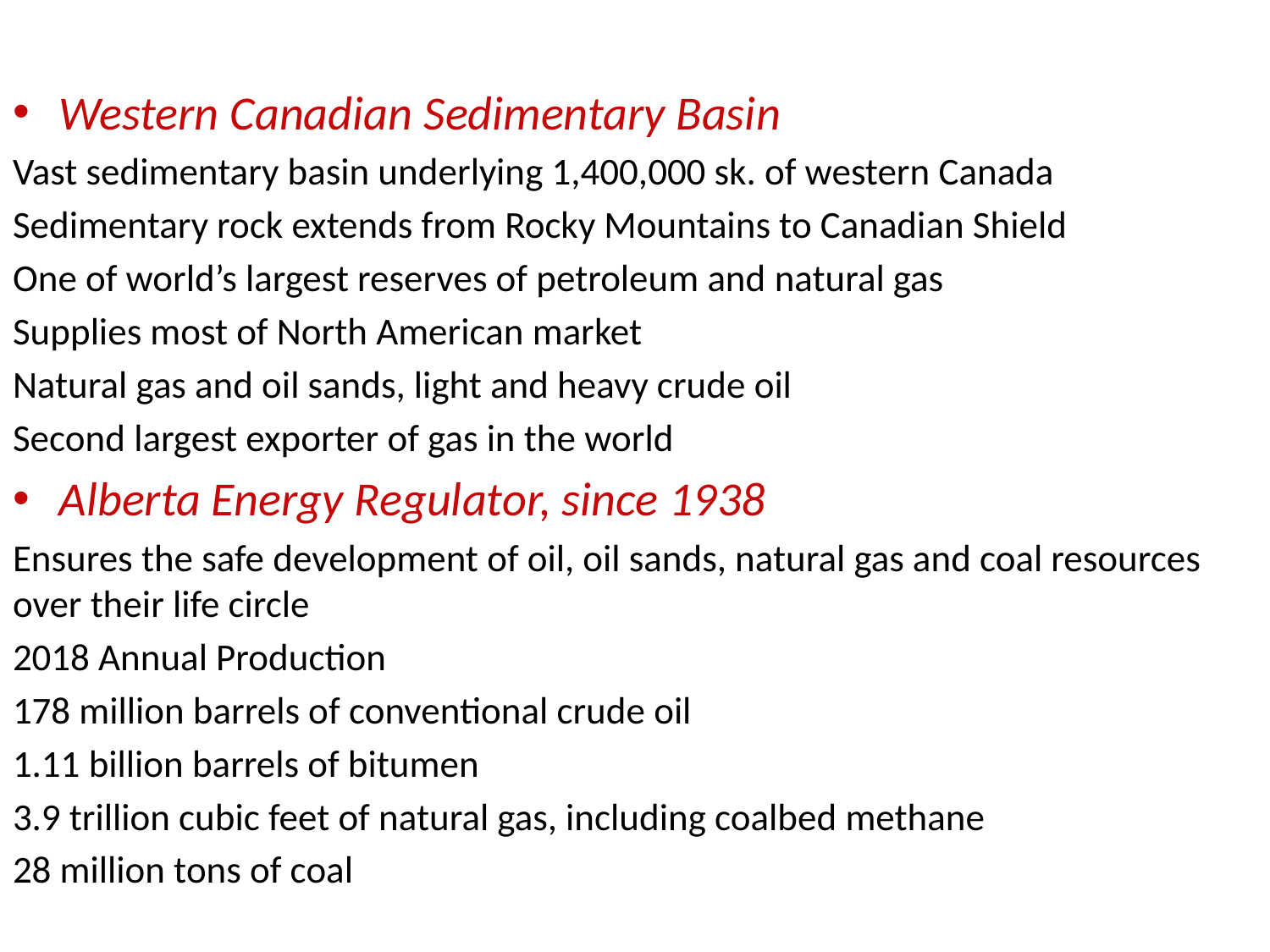

Western Canadian Sedimentary Basin
Vast sedimentary basin underlying 1,400,000 sk. of western Canada
Sedimentary rock extends from Rocky Mountains to Canadian Shield
One of world’s largest reserves of petroleum and natural gas
Supplies most of North American market
Natural gas and oil sands, light and heavy crude oil
Second largest exporter of gas in the world
Alberta Energy Regulator, since 1938
Ensures the safe development of oil, oil sands, natural gas and coal resources over their life circle
2018 Annual Production
178 million barrels of conventional crude oil
1.11 billion barrels of bitumen
3.9 trillion cubic feet of natural gas, including coalbed methane
28 million tons of coal